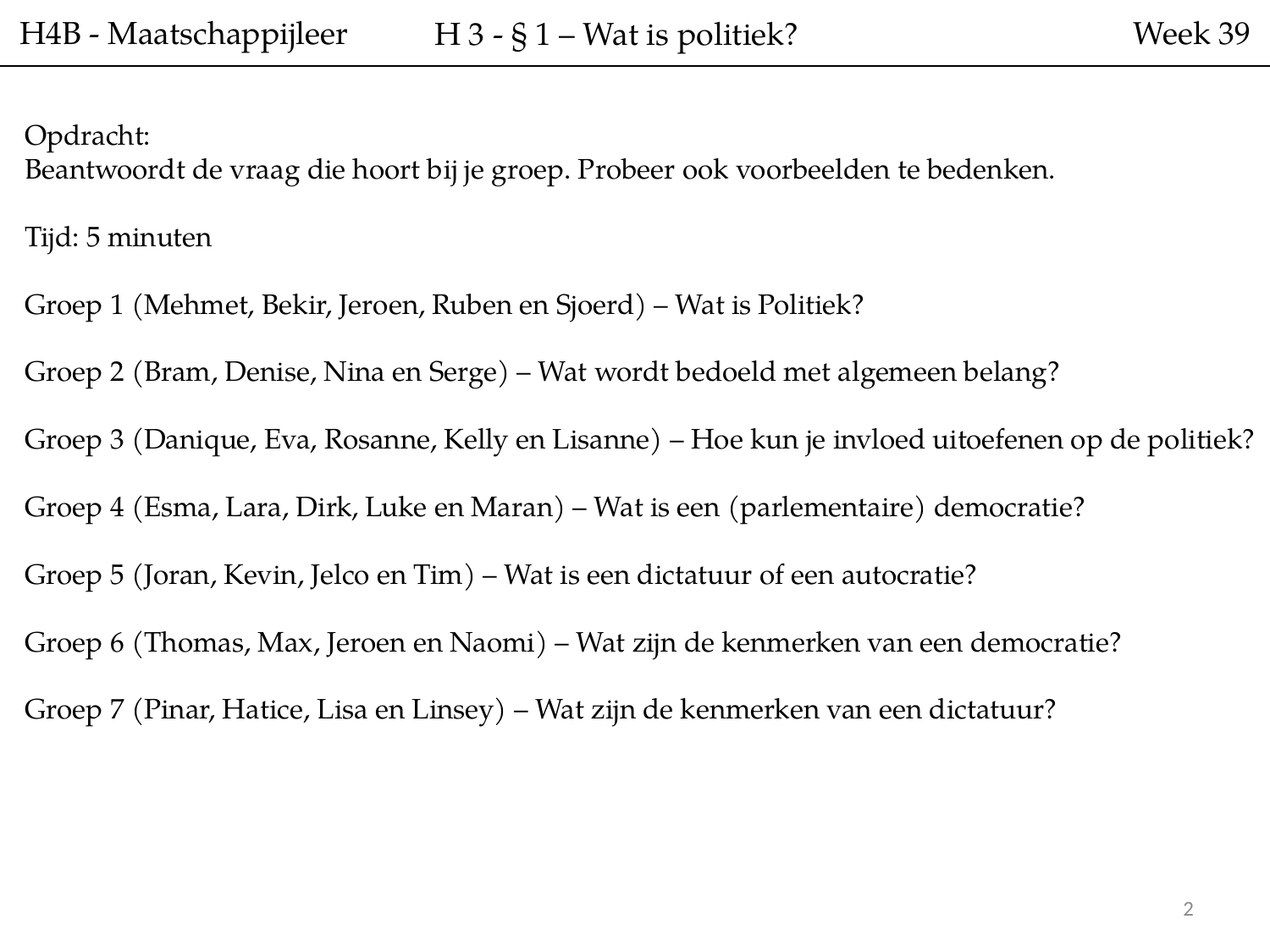

H4B - Maatschappijleer
Week 39
H 3 - § 1 – Wat is politiek?
Opdracht:
Beantwoordt de vraag die hoort bij je groep. Probeer ook voorbeelden te bedenken.

Tijd: 5 minuten

Groep 1 (Mehmet, Bekir, Jeroen, Ruben en Sjoerd) – Wat is Politiek?

Groep 2 (Bram, Denise, Nina en Serge) – Wat wordt bedoeld met algemeen belang?

Groep 3 (Danique, Eva, Rosanne, Kelly en Lisanne) – Hoe kun je invloed uitoefenen op de politiek?

Groep 4 (Esma, Lara, Dirk, Luke en Maran) – Wat is een (parlementaire) democratie?

Groep 5 (Joran, Kevin, Jelco en Tim) – Wat is een dictatuur of een autocratie?

Groep 6 (Thomas, Max, Jeroen en Naomi) – Wat zijn de kenmerken van een democratie?

Groep 7 (Pinar, Hatice, Lisa en Linsey) – Wat zijn de kenmerken van een dictatuur?

2